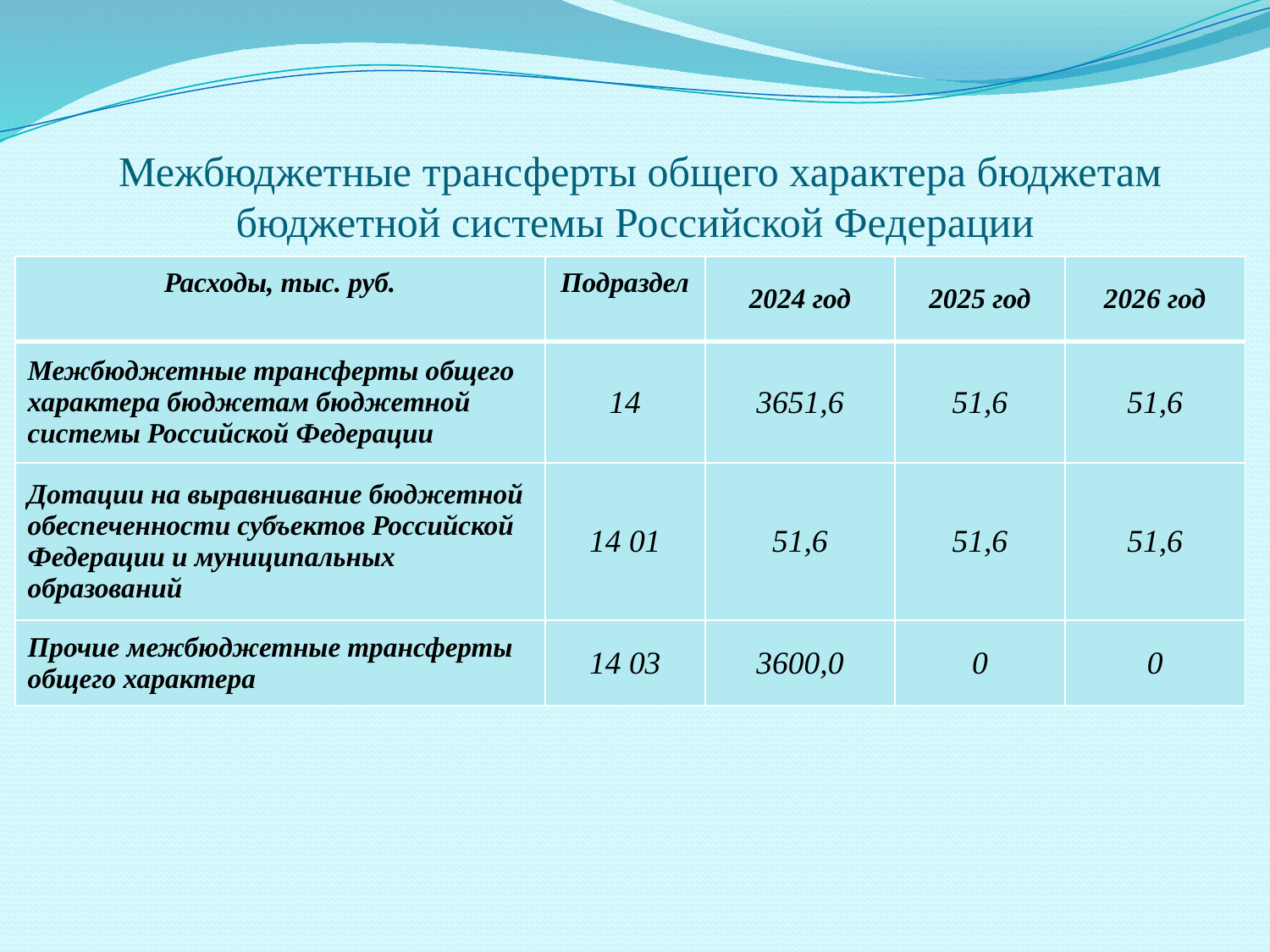

# Межбюджетные трансферты общего характера бюджетам бюджетной системы Российской Федерации
| Расходы, тыс. руб. | Подраздел | 2024 год | 2025 год | 2026 год |
| --- | --- | --- | --- | --- |
| Межбюджетные трансферты общего характера бюджетам бюджетной системы Российской Федерации | 14 | 3651,6 | 51,6 | 51,6 |
| Дотации на выравнивание бюджетной обеспеченности субъектов Российской Федерации и муниципальных образований | 14 01 | 51,6 | 51,6 | 51,6 |
| Прочие межбюджетные трансферты общего характера | 14 03 | 3600,0 | 0 | 0 |